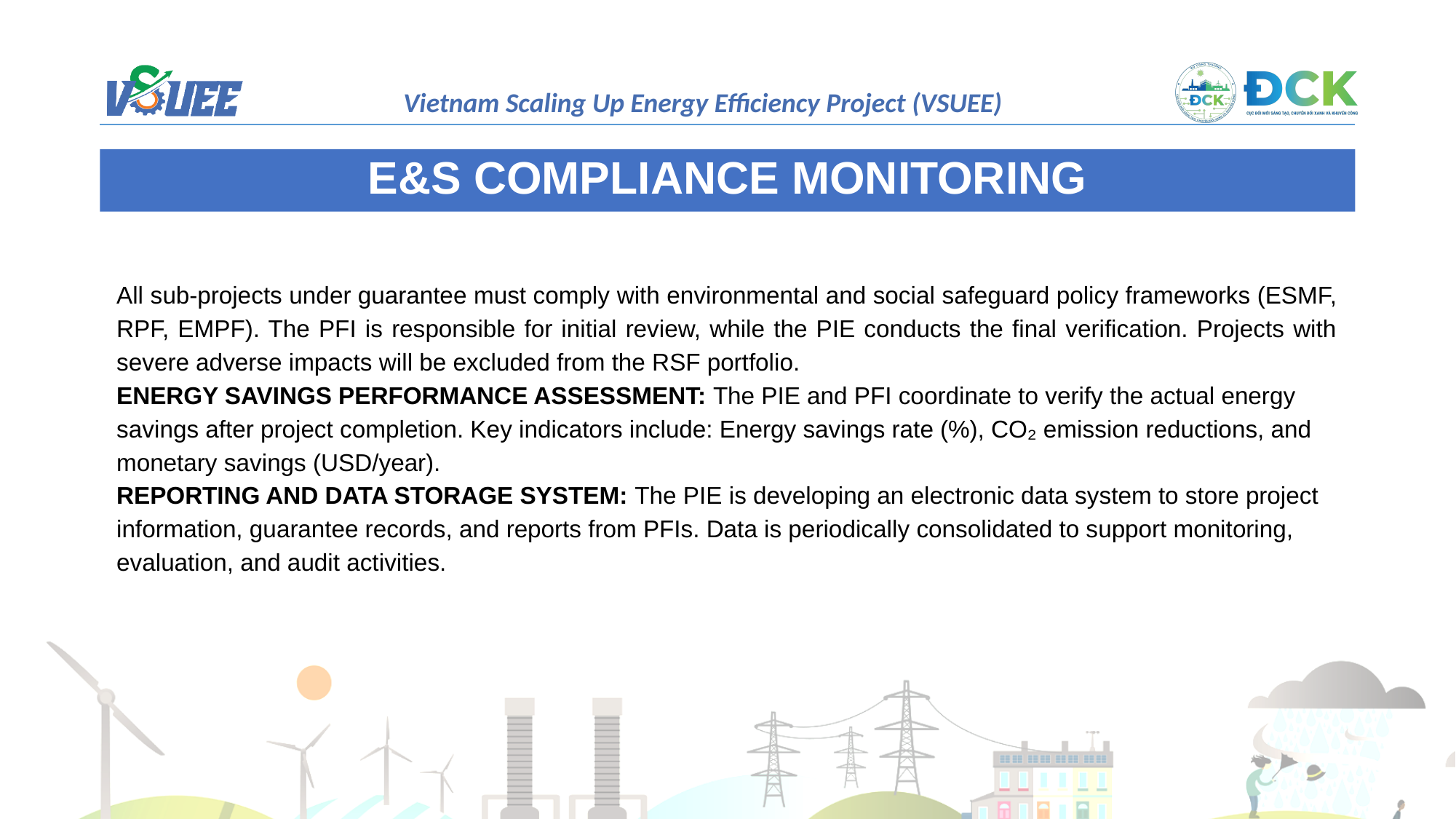

E&S COMPLIANCE MONITORING
All sub-projects under guarantee must comply with environmental and social safeguard policy frameworks (ESMF, RPF, EMPF). The PFI is responsible for initial review, while the PIE conducts the final verification. Projects with severe adverse impacts will be excluded from the RSF portfolio.
ENERGY SAVINGS PERFORMANCE ASSESSMENT: The PIE and PFI coordinate to verify the actual energy savings after project completion. Key indicators include: Energy savings rate (%), CO₂ emission reductions, and monetary savings (USD/year).
REPORTING AND DATA STORAGE SYSTEM: The PIE is developing an electronic data system to store project information, guarantee records, and reports from PFIs. Data is periodically consolidated to support monitoring, evaluation, and audit activities.